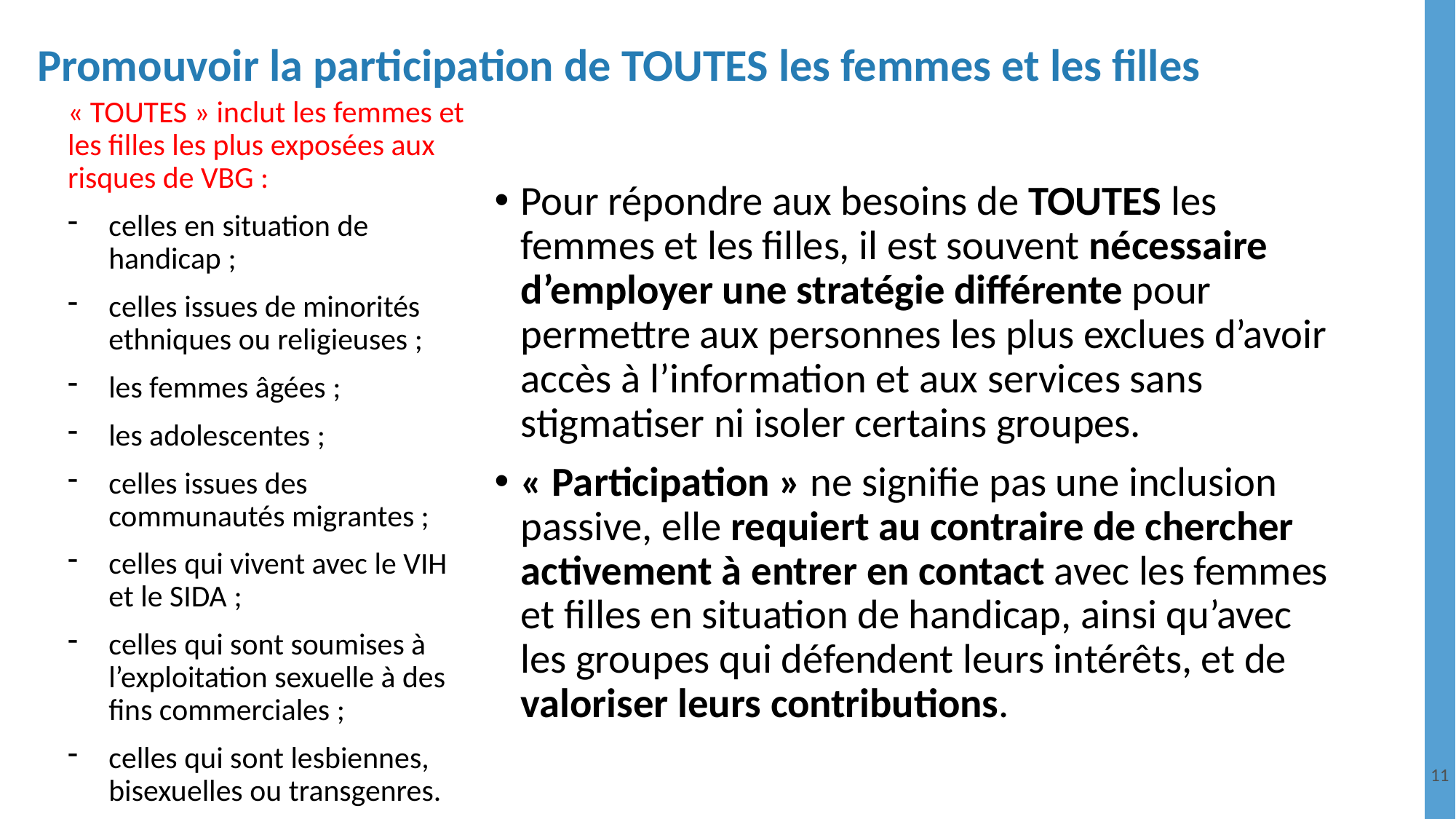

# Promouvoir la participation de TOUTES les femmes et les filles
« TOUTES » inclut les femmes et les filles les plus exposées aux risques de VBG :
celles en situation de handicap ;
celles issues de minorités ethniques ou religieuses ;
les femmes âgées ;
les adolescentes ;
celles issues des communautés migrantes ;
celles qui vivent avec le VIH et le SIDA ;
celles qui sont soumises à l’exploitation sexuelle à des fins commerciales ;
celles qui sont lesbiennes, bisexuelles ou transgenres.
Pour répondre aux besoins de TOUTES les femmes et les filles, il est souvent nécessaire d’employer une stratégie différente pour permettre aux personnes les plus exclues d’avoir accès à l’information et aux services sans stigmatiser ni isoler certains groupes.
« Participation » ne signifie pas une inclusion passive, elle requiert au contraire de chercher activement à entrer en contact avec les femmes et filles en situation de handicap, ainsi qu’avec les groupes qui défendent leurs intérêts, et de valoriser leurs contributions.